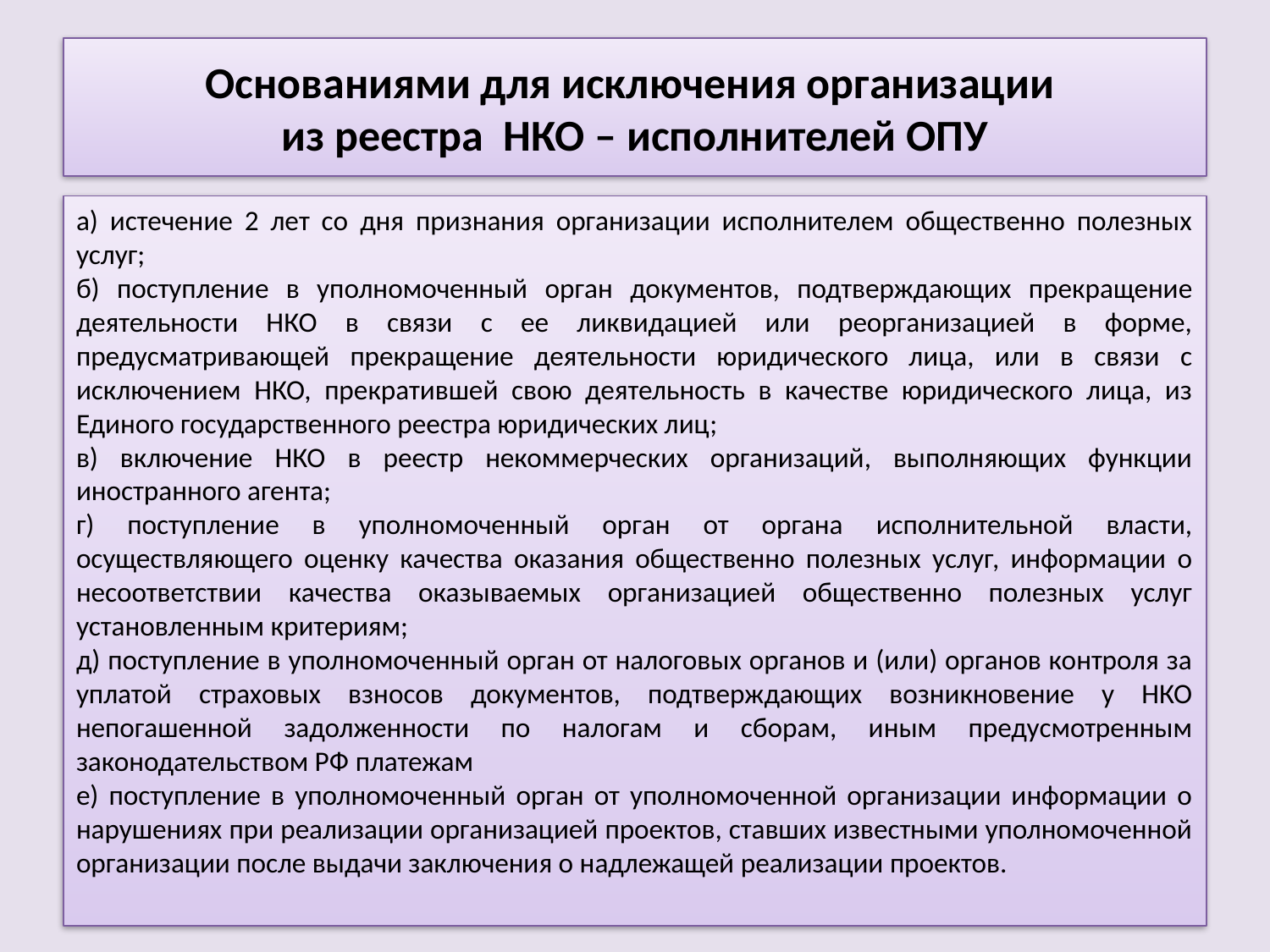

# Основаниями для исключения организации из реестра  НКО – исполнителей ОПУ
а) истечение 2 лет со дня признания организации исполнителем общественно полезных услуг;
б) поступление в уполномоченный орган документов, подтверждающих прекращение деятельности НКО в связи с ее ликвидацией или реорганизацией в форме, предусматривающей прекращение деятельности юридического лица, или в связи с исключением НКО, прекратившей свою деятельность в качестве юридического лица, из Единого государственного реестра юридических лиц;
в) включение НКО в реестр некоммерческих организаций, выполняющих функции иностранного агента;
г) поступление в уполномоченный орган от органа исполнительной власти, осуществляющего оценку качества оказания общественно полезных услуг, информации о несоответствии качества оказываемых организацией общественно полезных услуг установленным критериям;
д) поступление в уполномоченный орган от налоговых органов и (или) органов контроля за уплатой страховых взносов документов, подтверждающих возникновение у НКО непогашенной задолженности по налогам и сборам, иным предусмотренным законодательством РФ платежам
е) поступление в уполномоченный орган от уполномоченной организации информации о нарушениях при реализации организацией проектов, ставших известными уполномоченной организации после выдачи заключения о надлежащей реализации проектов.